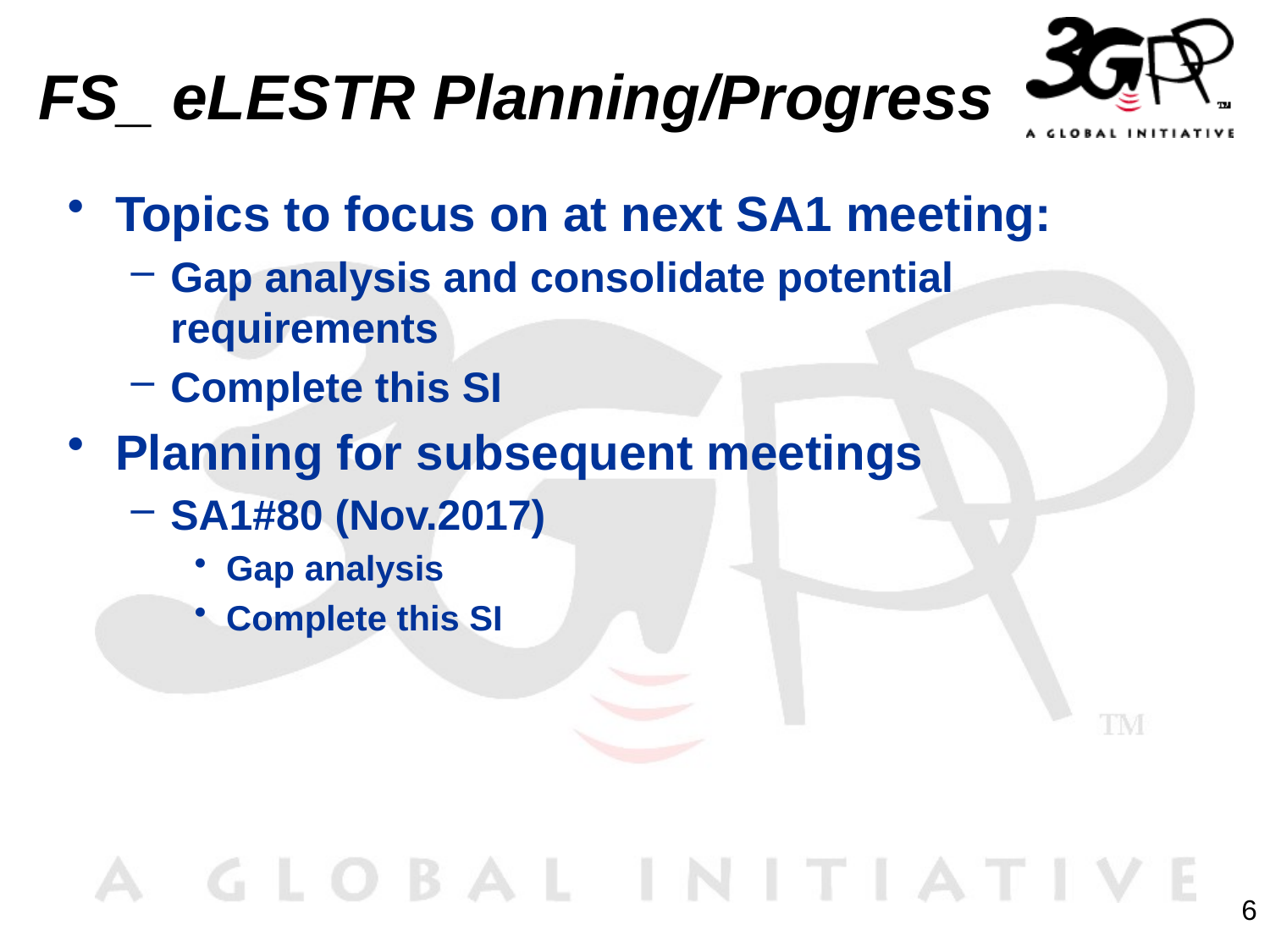

# FS_ eLESTR Planning/Progress
Topics to focus on at next SA1 meeting:
Gap analysis and consolidate potential requirements
Complete this SI
Planning for subsequent meetings
SA1#80 (Nov.2017)
Gap analysis
Complete this SI
6